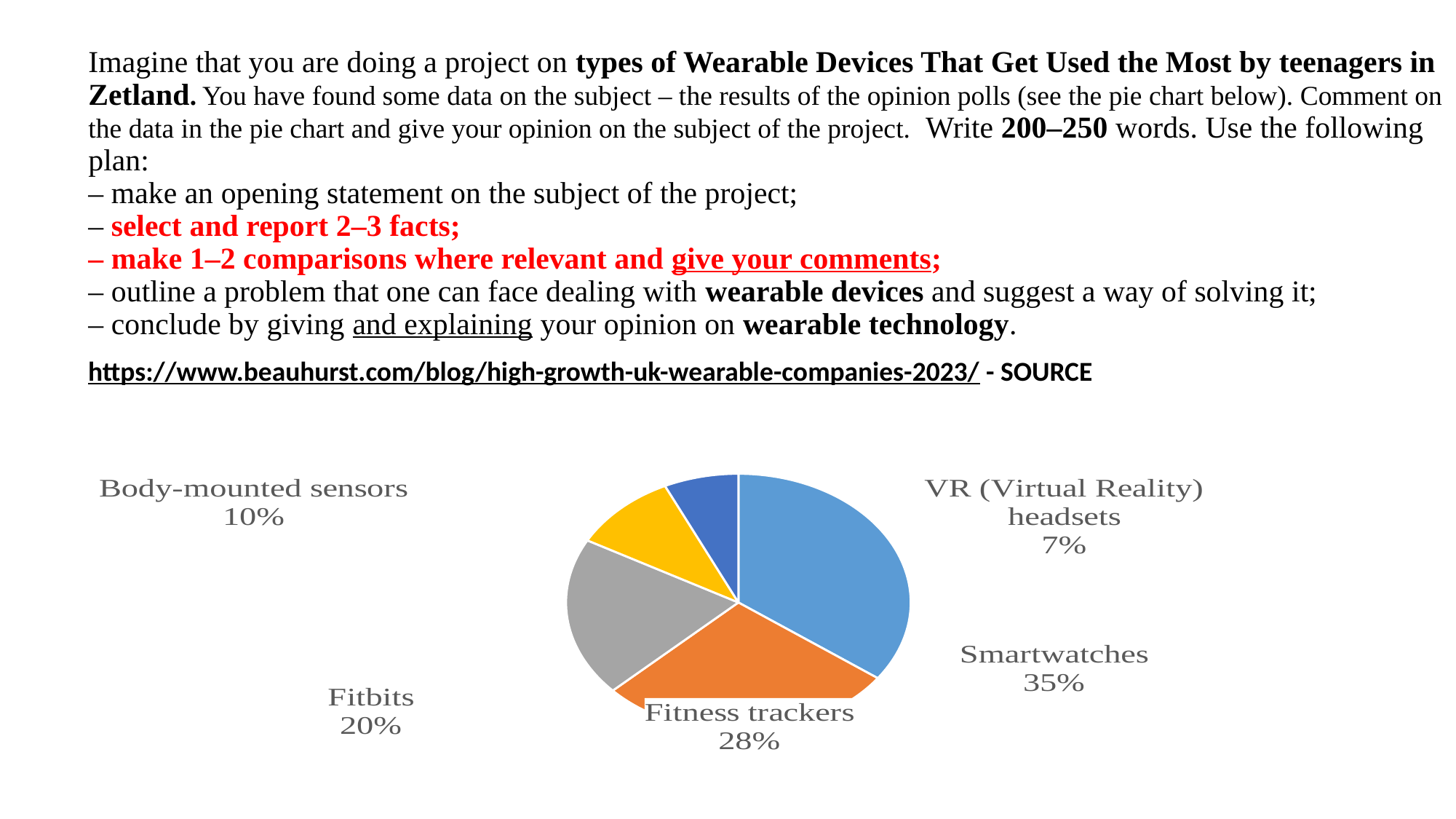

# Imagine that you are doing a project on types of Wearable Devices That Get Used the Most by teenagers in Zetland. You have found some data on the subject – the results of the opinion polls (see the pie chart below). Comment on the data in the pie chart and give your opinion on the subject of the project.  Write 200–250 words. Use the following plan: – make an opening statement on the subject of the project; – select and report 2–3 facts; – make 1–2 comparisons where relevant and give your comments; – outline a problem that one can face dealing with wearable devices and suggest a way of solving it; – conclude by giving and explaining your opinion on wearable technology.
https://www.beauhurst.com/blog/high-growth-uk-wearable-companies-2023/ - SOURCE

### Chart

| Category | Столбец1 |
|---|---|
| Smartwatches | 35.0 |
| Fitness trackers | 28.0 |
| Fitbits | 20.0 |
| Body-mounted sensors | 10.0 |
| VR (Virtual Reality) headsets | 7.0 |